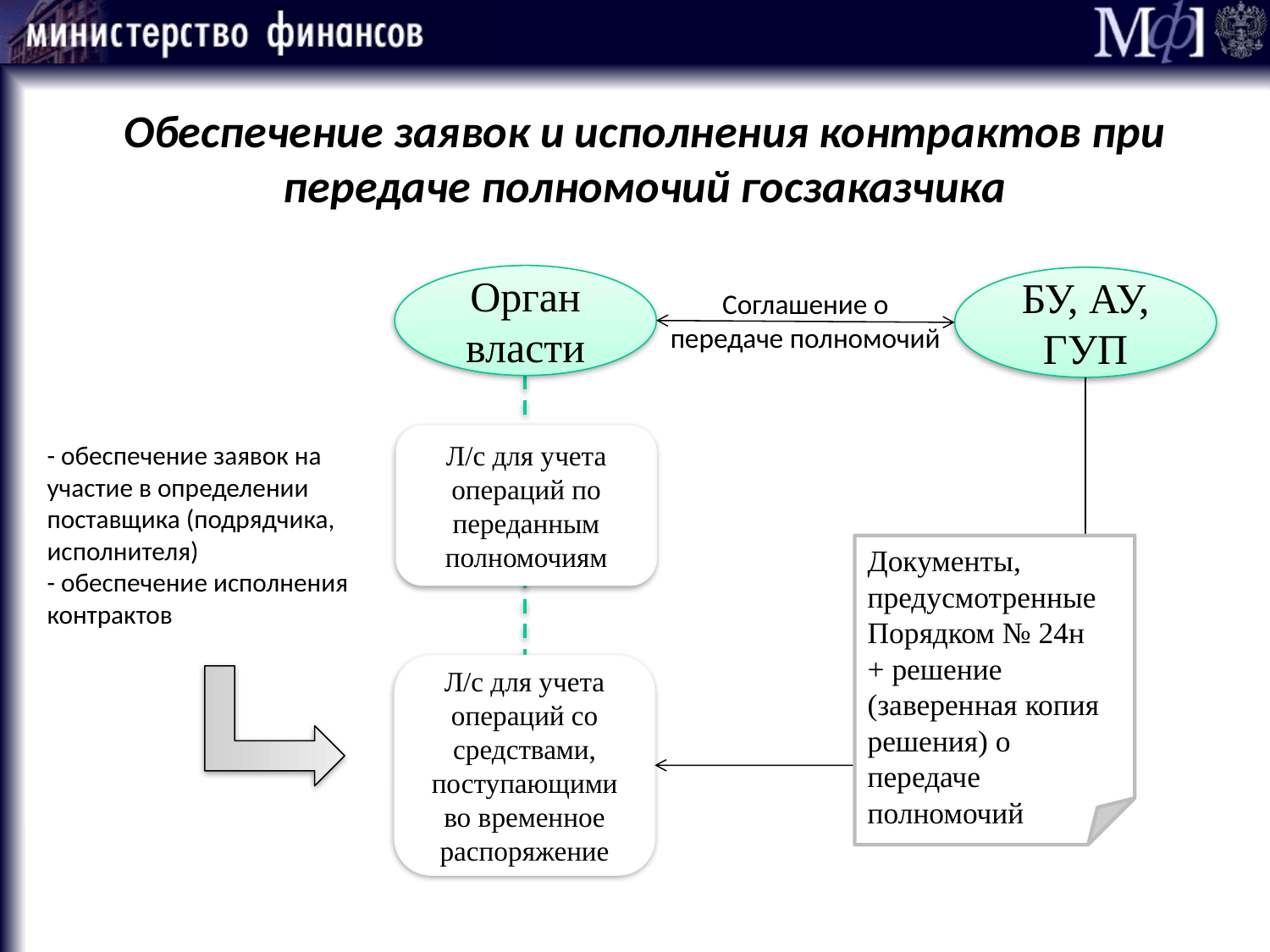

Обеспечение заявок и исполнения контрактов при передаче полномочий госзаказчика
Орган власти
БУ, АУ, ГУП
Соглашение о передаче полномочий
Л/с для учета операций по переданным полномочиям
- обеспечение заявок на участие в определении поставщика (подрядчика, исполнителя)
- обеспечение исполнения контрактов
Документы, предусмотренные Порядком № 24н
+ решение (заверенная копия решения) о передаче полномочий
Л/с для учета операций со средствами, поступающими во временное распоряжение